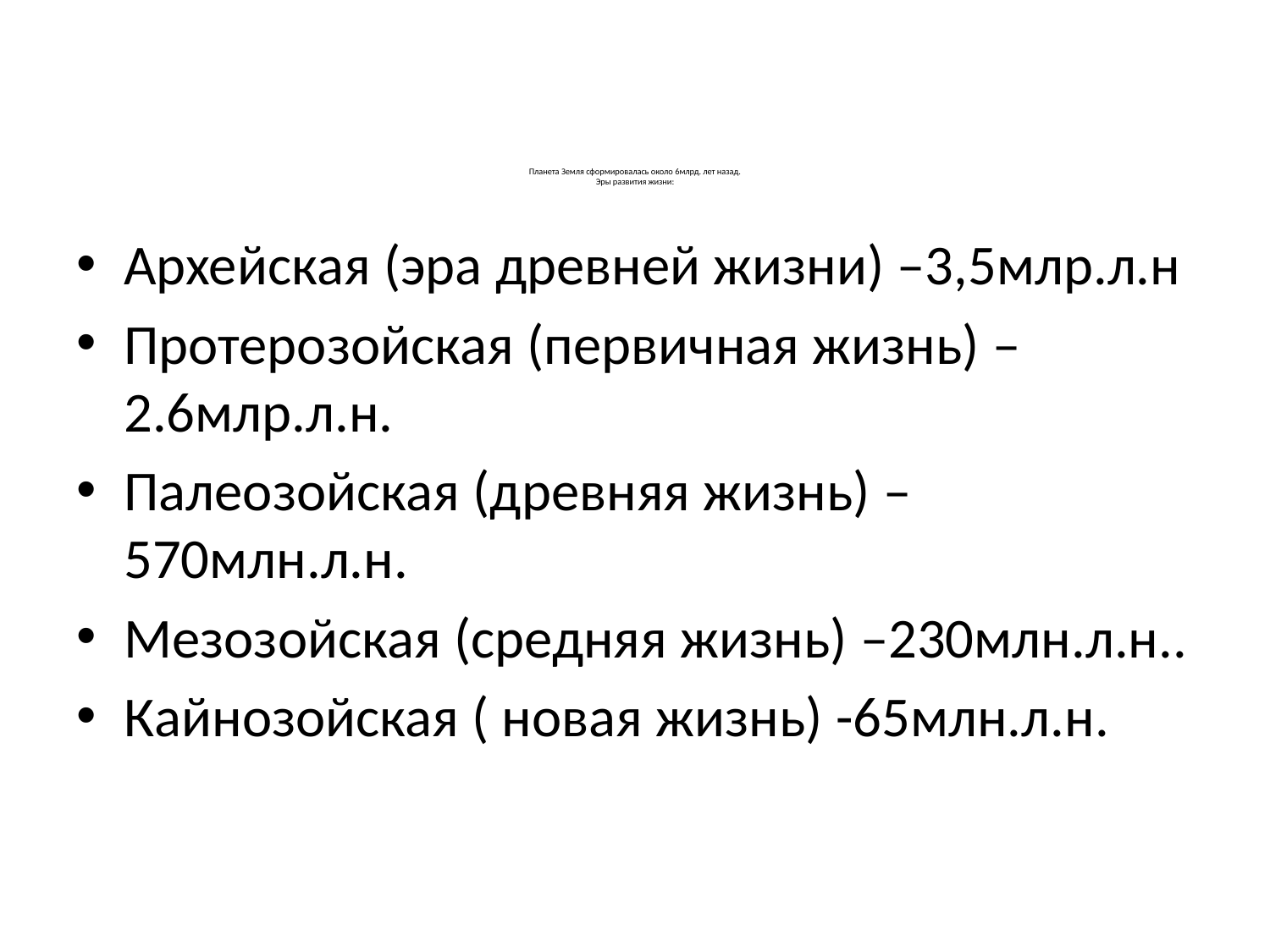

# Планета Земля сформировалась около 6млрд. лет назад. Эры развития жизни:
Архейская (эра древней жизни) –3,5млр.л.н
Протерозойская (первичная жизнь) –2.6млр.л.н.
Палеозойская (древняя жизнь) –570млн.л.н.
Мезозойская (средняя жизнь) –230млн.л.н..
Кайнозойская ( новая жизнь) -65млн.л.н.